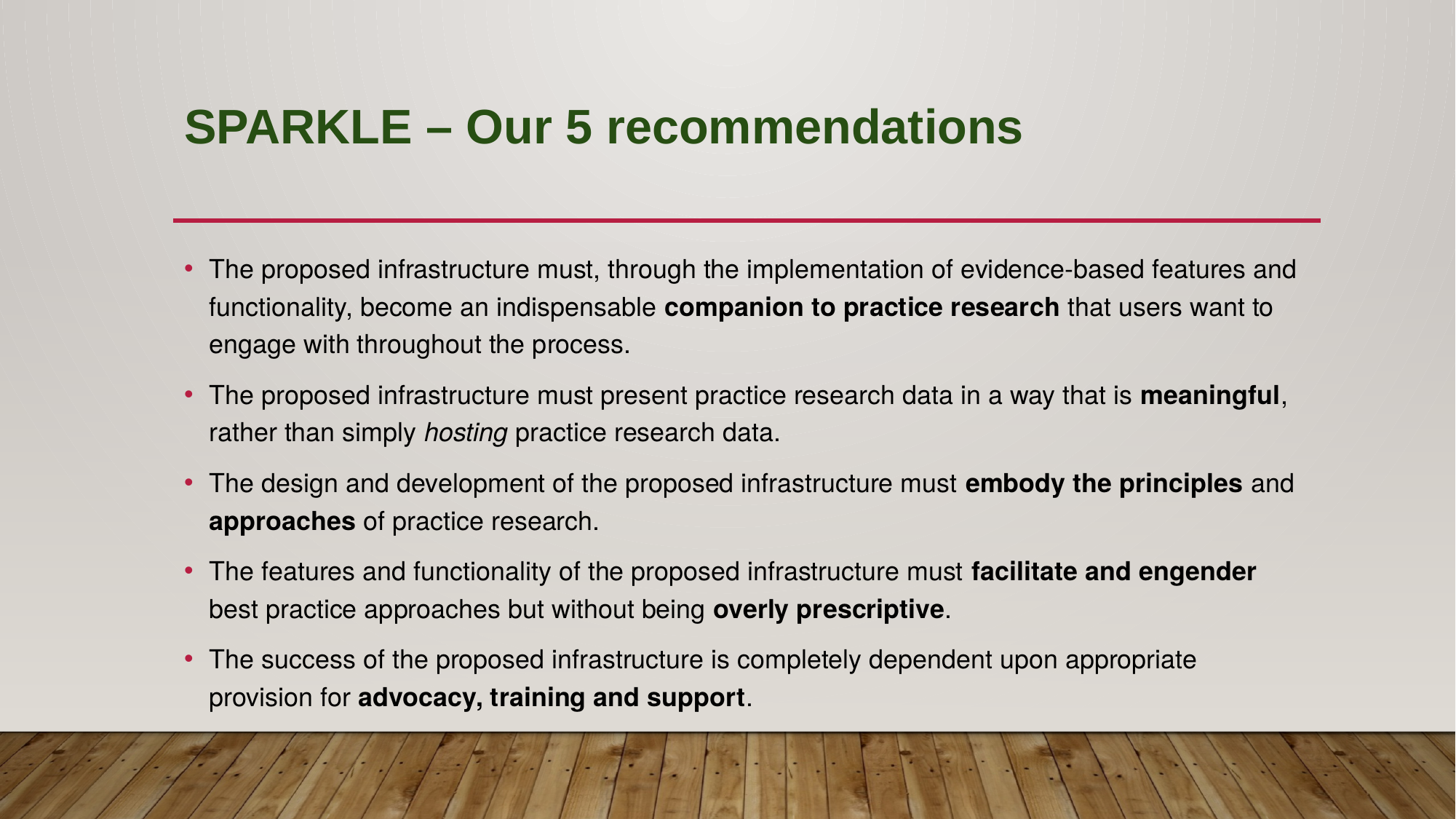

# SPARKLE – Our 5 recommendations
The proposed infrastructure must, through the implementation of evidence-based features and functionality, become an indispensable companion to practice research that users want to engage with throughout the process.
The proposed infrastructure must present practice research data in a way that is meaningful, rather than simply hosting practice research data.
The design and development of the proposed infrastructure must embody the principles and approaches of practice research.
The features and functionality of the proposed infrastructure must facilitate and engender best practice approaches but without being overly prescriptive.
The success of the proposed infrastructure is completely dependent upon appropriate provision for advocacy, training and support.